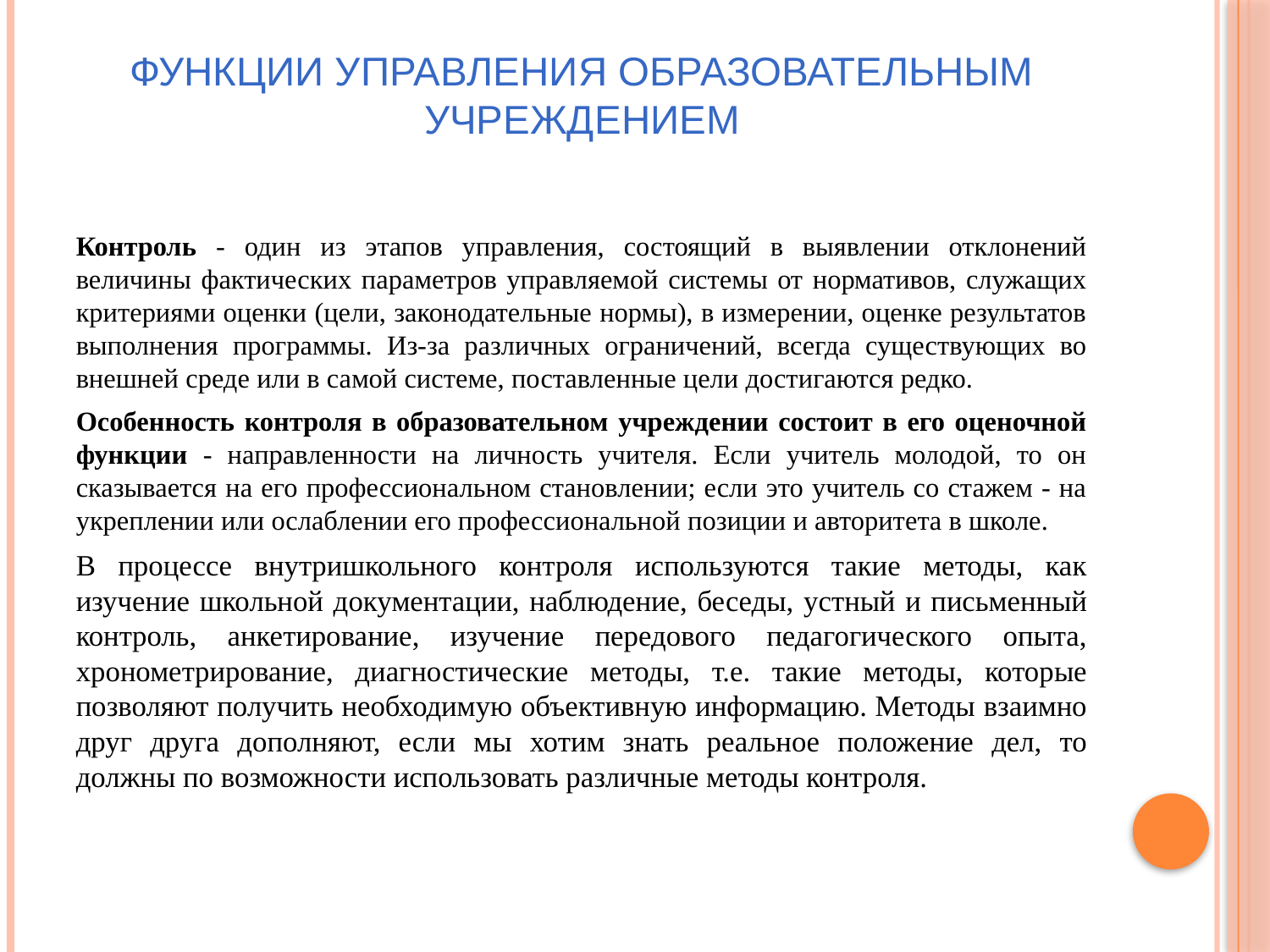

# Функции управления образовательным учреждением
Контроль - один из этапов управления, состоящий в выявлении отклонений величины фактических параметров управляемой системы от нормативов, служащих критериями оценки (цели, законодательные нормы), в измерении, оценке результатов выполнения программы. Из-за различных ограничений, всегда существующих во внешней среде или в самой системе, поставленные цели достигаются редко.
Особенность контроля в образовательном учреждении состоит в его оценочной функции - направленности на личность учителя. Если учитель молодой, то он сказывается на его профессиональном становлении; если это учитель со стажем - на укреплении или ослаблении его профессиональной позиции и авторитета в школе.
В процессе внутришкольного контроля используются такие методы, как изучение школьной документации, наблюдение, беседы, устный и письменный контроль, анкетирование, изучение передового педагогического опыта, хронометрирование, диагностические методы, т.е. такие методы, которые позволяют получить необходимую объективную информацию. Методы взаимно друг друга дополняют, если мы хотим знать реальное положение дел, то должны по возможности использовать различные методы контроля.